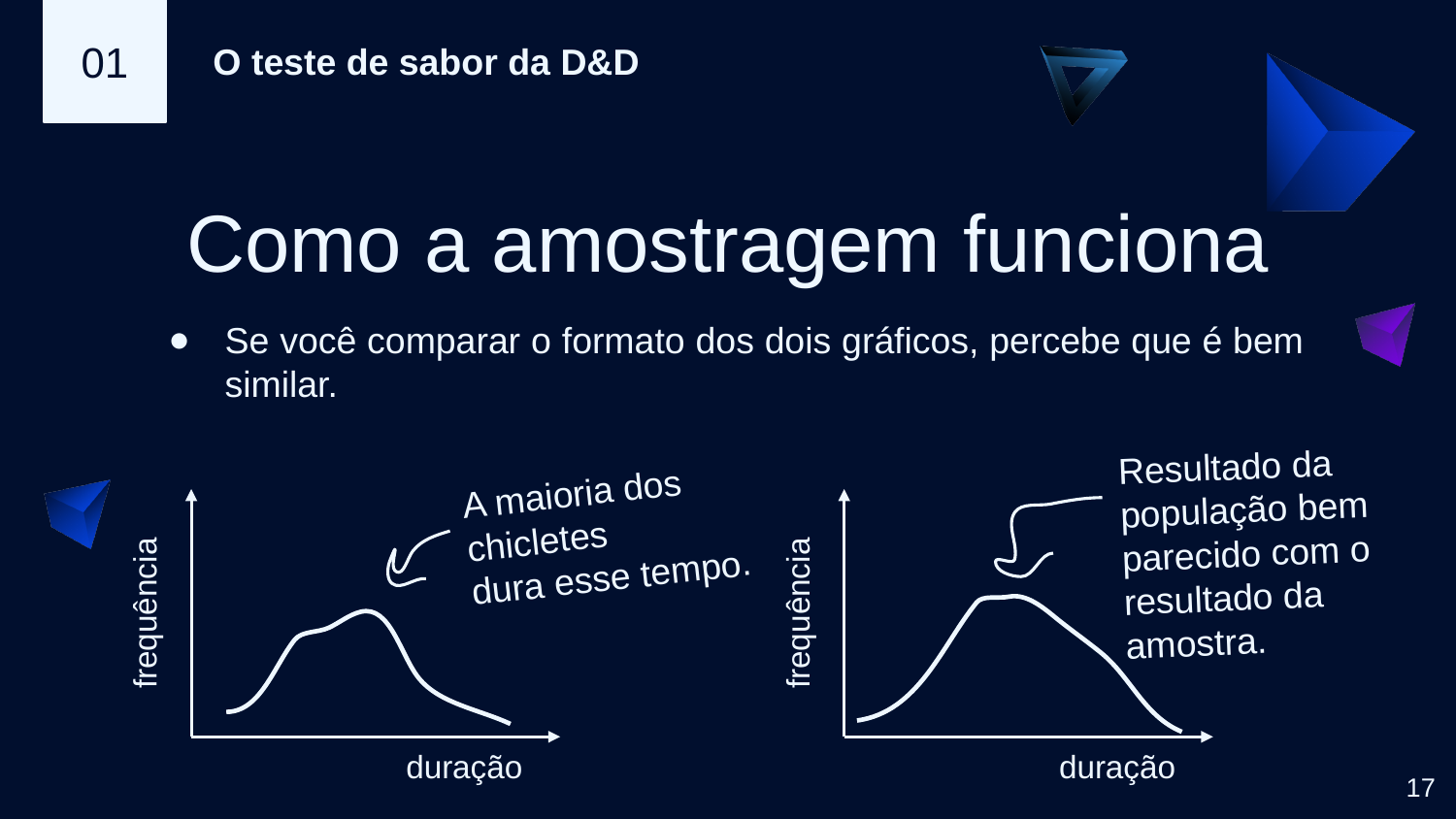

01
O teste de sabor da D&D
# Como a amostragem funciona
Se você comparar o formato dos dois gráficos, percebe que é bem similar.
Resultado da população bem parecido com o
resultado da amostra.
A maioria dos chicletes
dura esse tempo.

frequência
frequência

duração
duração
17